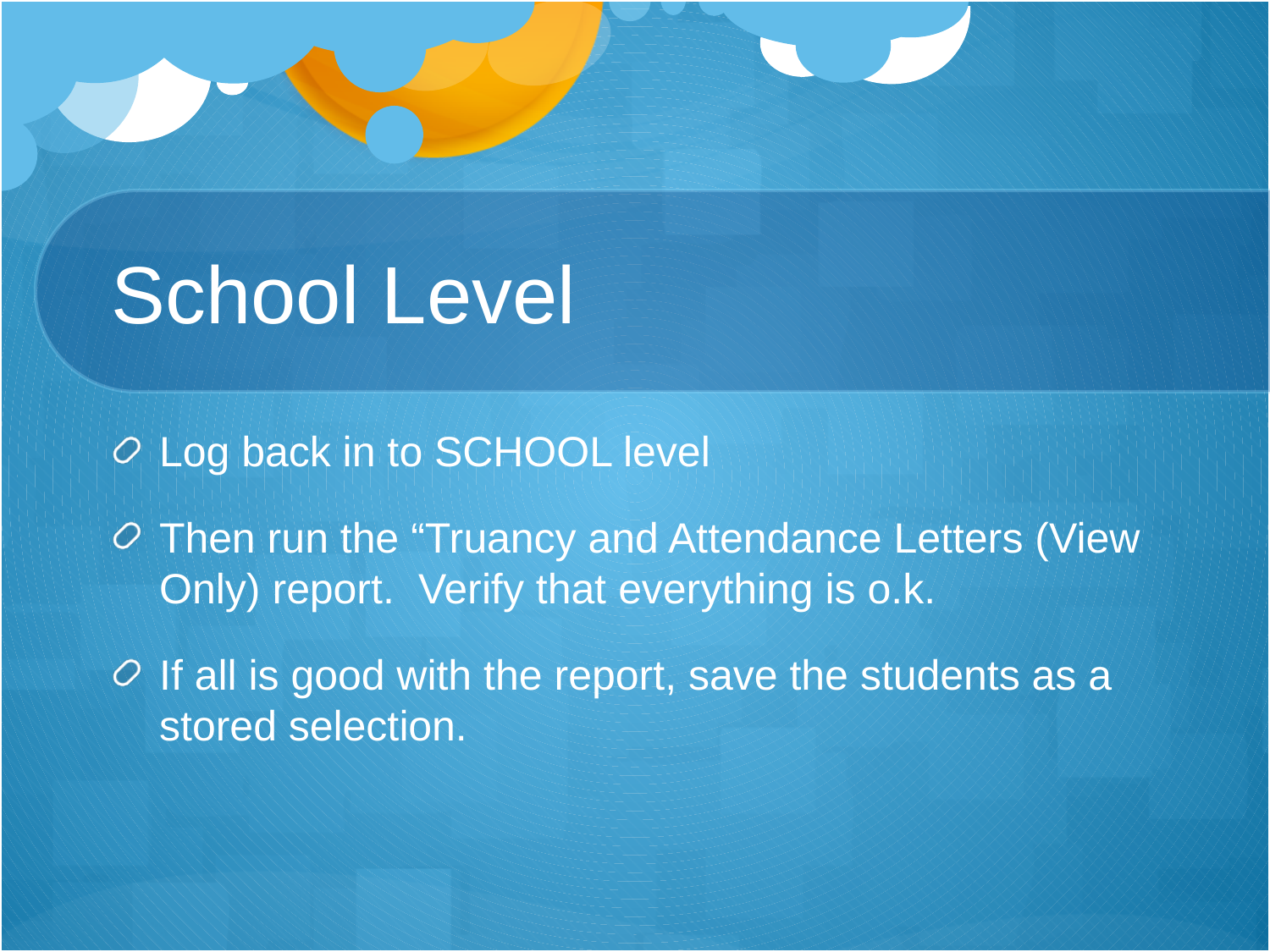

# School Level
Log back in to SCHOOL level
Then run the “Truancy and Attendance Letters (View Only) report.  Verify that everything is o.k.
If all is good with the report, save the students as a stored selection.